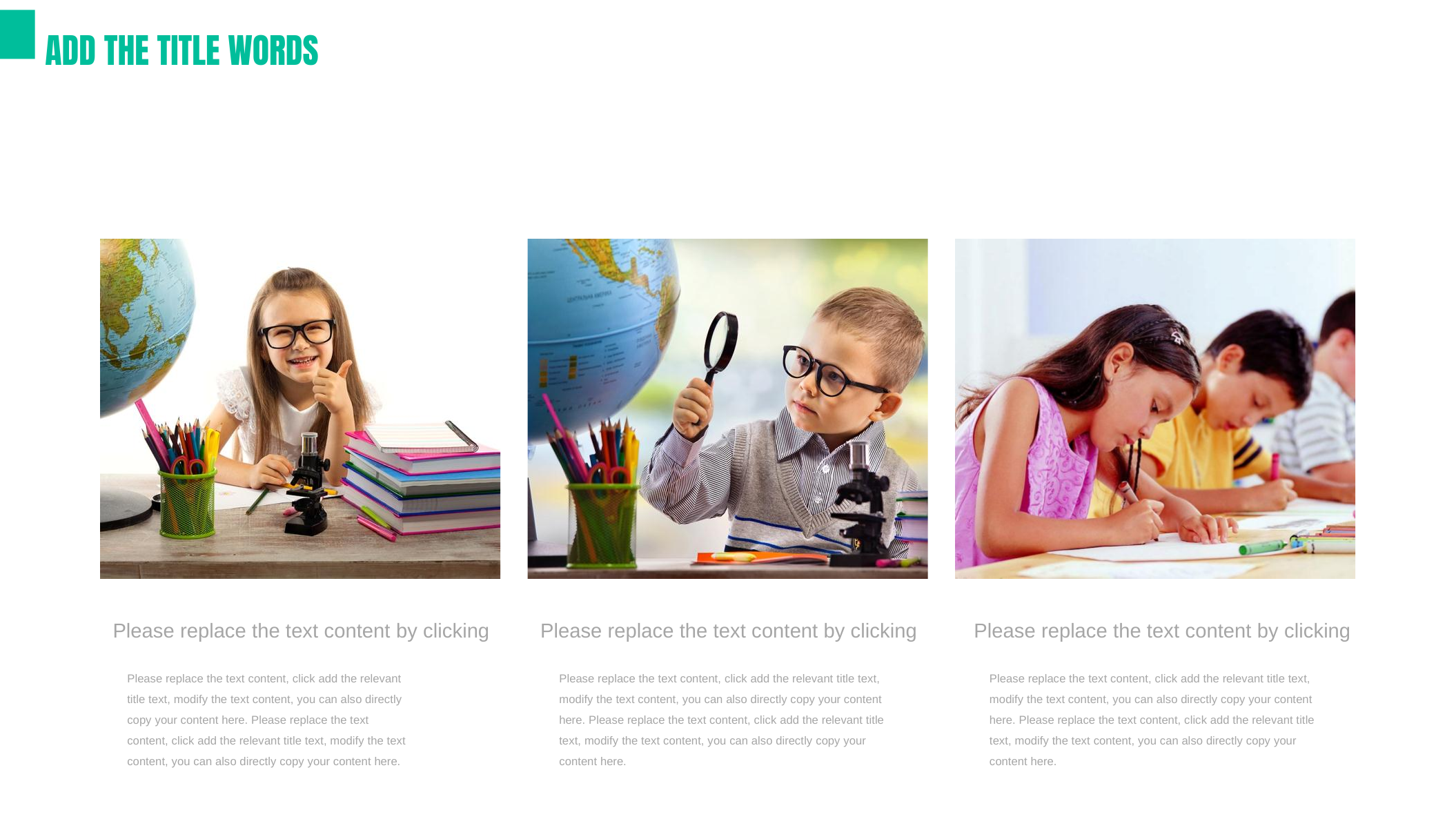

ADD THE TITLE WORDS

Please replace the text content by clicking
Please replace the text content by clicking
Please replace the text content by clicking
Please replace the text content, click add the relevant title text, modify the text content, you can also directly copy your content here. Please replace the text content, click add the relevant title text, modify the text content, you can also directly copy your content here.
Please replace the text content, click add the relevant title text, modify the text content, you can also directly copy your content here. Please replace the text content, click add the relevant title text, modify the text content, you can also directly copy your content here.
Please replace the text content, click add the relevant title text, modify the text content, you can also directly copy your content here. Please replace the text content, click add the relevant title text, modify the text content, you can also directly copy your content here.